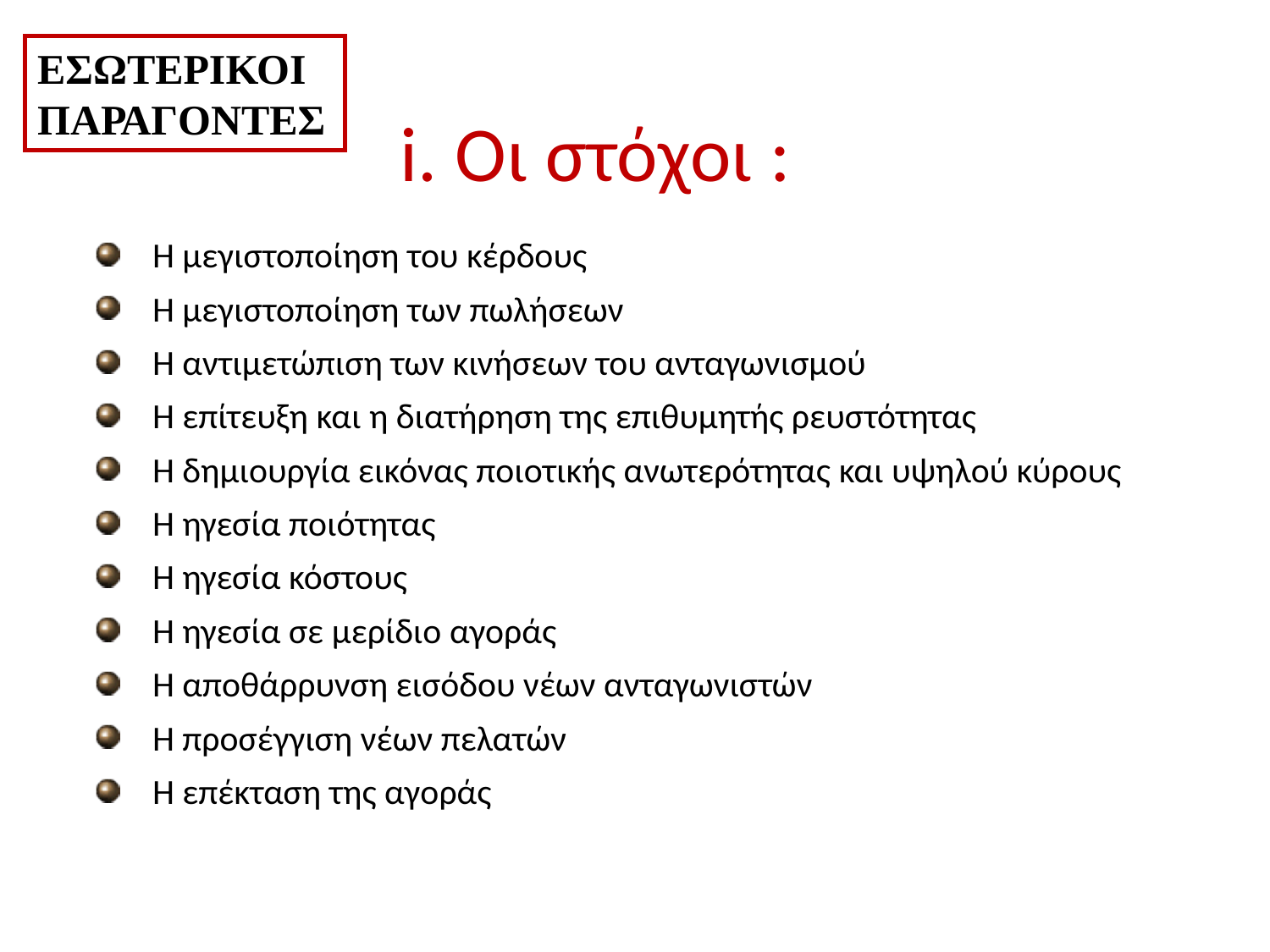

ΕΣΩΤΕΡΙΚΟΙ
ΠΑΡΑΓΟΝΤΕΣ
# i. Οι στόχοι :
Η μεγιστοποίηση του κέρδους
Η μεγιστοποίηση των πωλήσεων
Η αντιμετώπιση των κινήσεων του ανταγωνισμού
Η επίτευξη και η διατήρηση της επιθυμητής ρευστότητας
Η δημιουργία εικόνας ποιοτικής ανωτερότητας και υψηλού κύρους
Η ηγεσία ποιότητας
Η ηγεσία κόστους
Η ηγεσία σε μερίδιο αγοράς
Η αποθάρρυνση εισόδου νέων ανταγωνιστών
Η προσέγγιση νέων πελατών
Η επέκταση της αγοράς